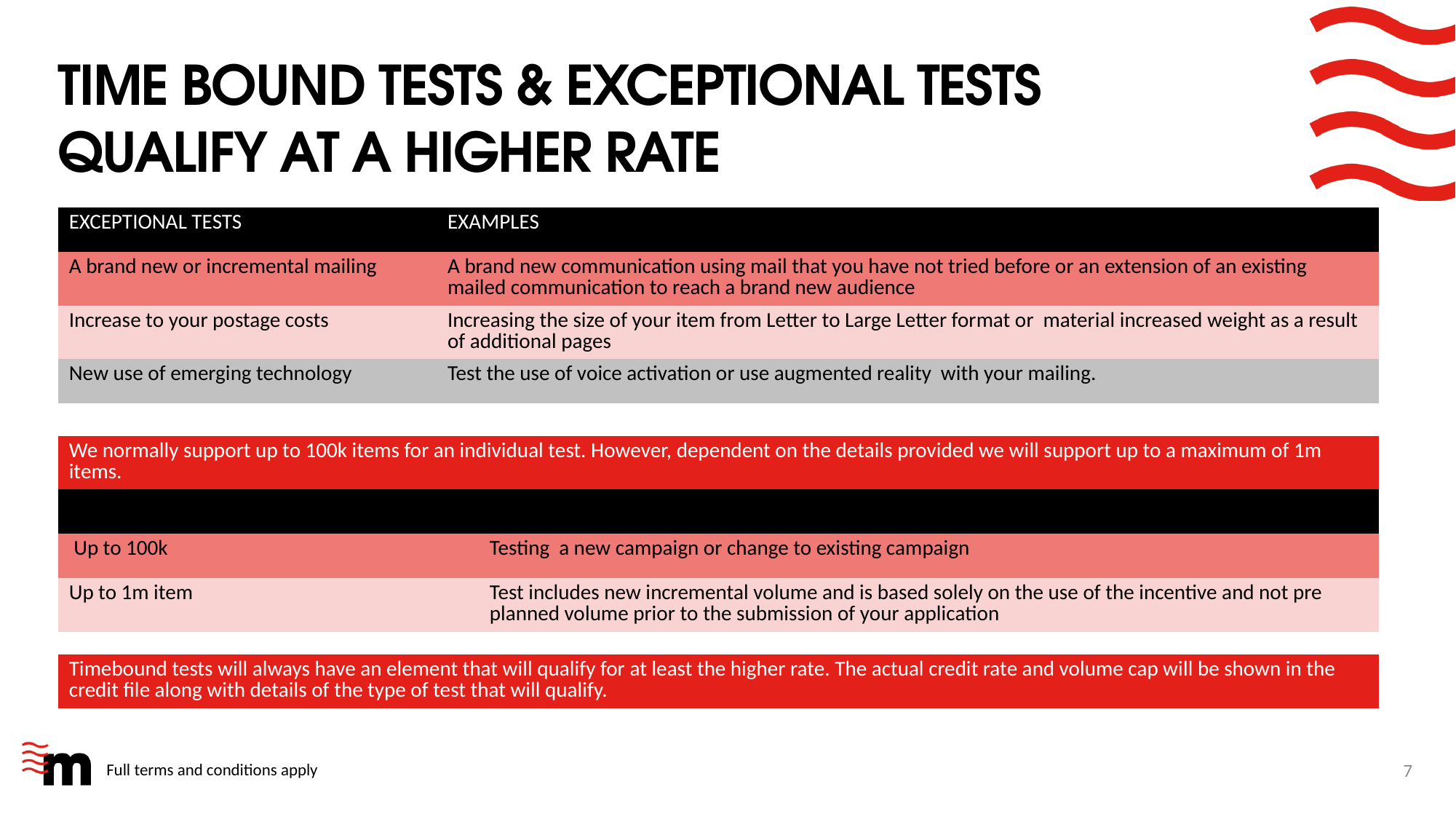

# Time bound tests & exceptional tests qualify at a higher rate

| EXCEPTIONAL TESTS | EXAMPLES |
| --- | --- |
| A brand new or incremental mailing | A brand new communication using mail that you have not tried before or an extension of an existing mailed communication to reach a brand new audience |
| Increase to your postage costs | Increasing the size of your item from Letter to Large Letter format or material increased weight as a result of additional pages |
| New use of emerging technology | Test the use of voice activation or use augmented reality with your mailing. |
| We normally support up to 100k items for an individual test. However, dependent on the details provided we will support up to a maximum of 1m items. |  |
| --- | --- |
| TEST VOLUME | EXAMPLES |
| Up to 100k | Testing a new campaign or change to existing campaign |
| Up to 1m item | Test includes new incremental volume and is based solely on the use of the incentive and not pre planned volume prior to the submission of your application |
| Timebound tests will always have an element that will qualify for at least the higher rate. The actual credit rate and volume cap will be shown in the credit file along with details of the type of test that will qualify. |
| --- |
7
Full terms and conditions apply